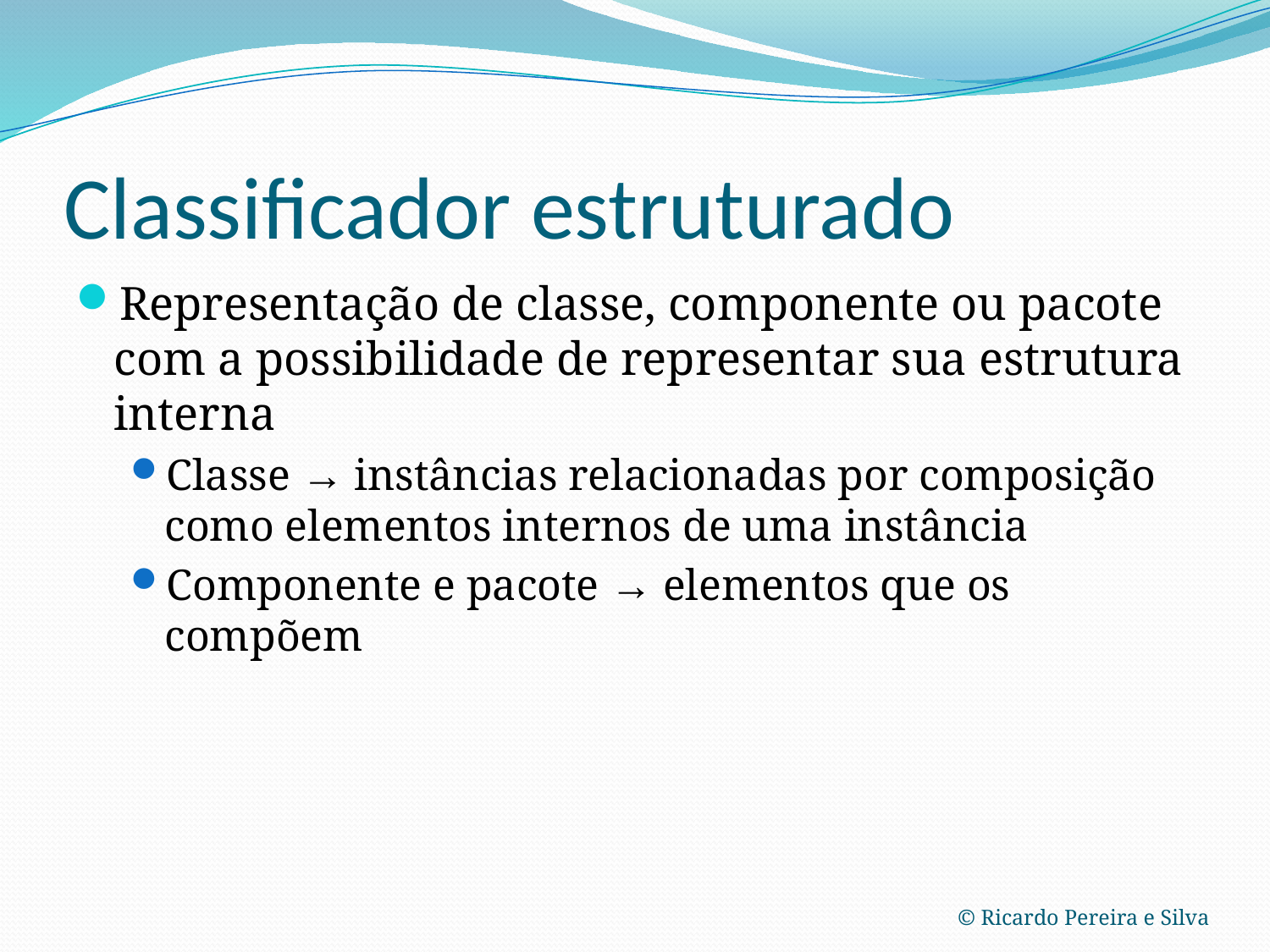

# Classificador estruturado
Representação de classe, componente ou pacote com a possibilidade de representar sua estrutura interna
Classe → instâncias relacionadas por composição como elementos internos de uma instância
Componente e pacote → elementos que os compõem
© Ricardo Pereira e Silva